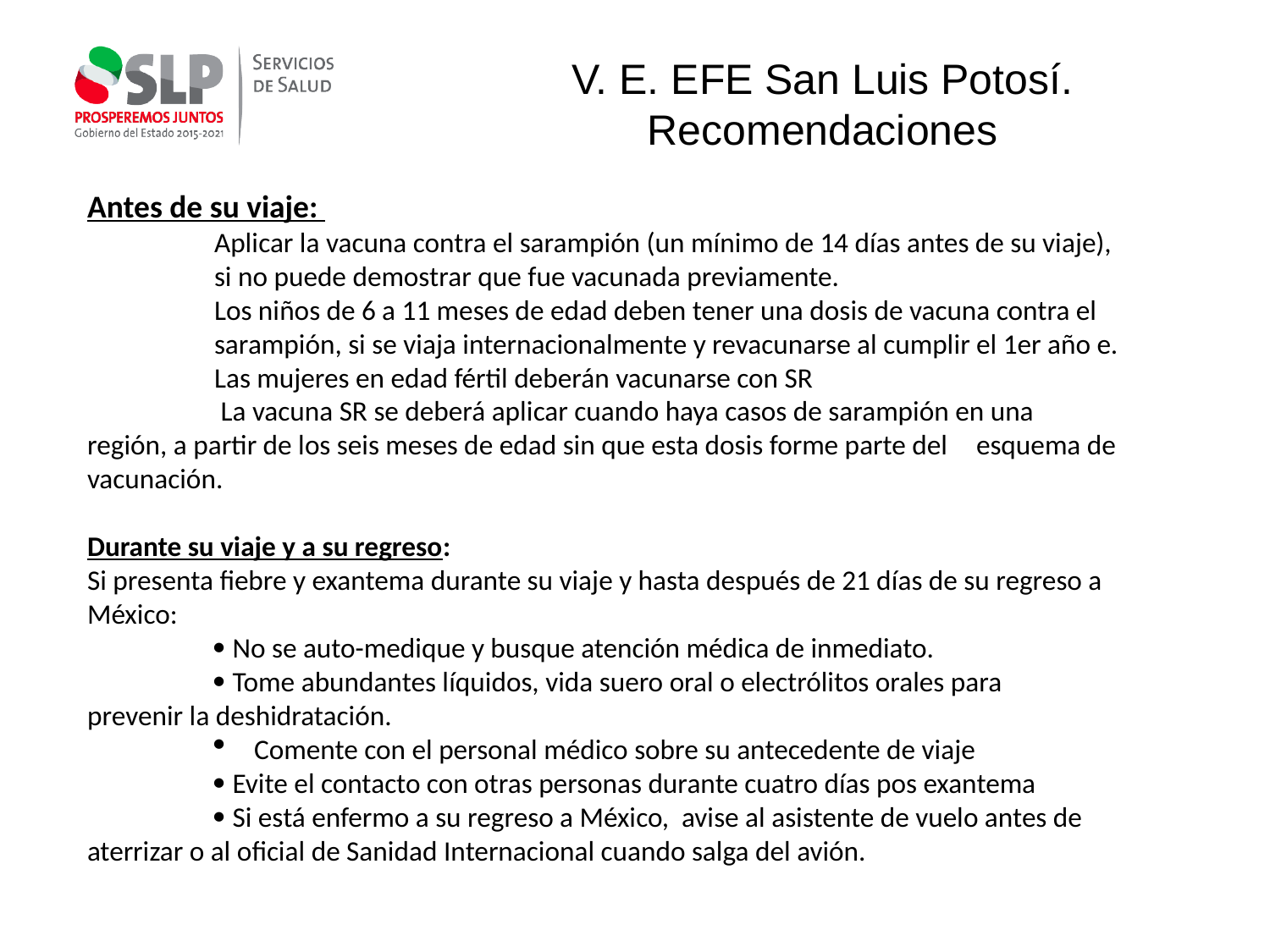

V. E. EFE San Luis Potosí.
Recomendaciones
Antes de su viaje:
	Aplicar la vacuna contra el sarampión (un mínimo de 14 días antes de su viaje), 	si no puede demostrar que fue vacunada previamente.
	Los niños de 6 a 11 meses de edad deben tener una dosis de vacuna contra el 	sarampión, si se viaja internacionalmente y revacunarse al cumplir el 1er año e.
	Las mujeres en edad fértil deberán vacunarse con SR
	 La vacuna SR se deberá aplicar cuando haya casos de sarampión en una 	región, a partir de los seis meses de edad sin que esta dosis forme parte del 	esquema de vacunación.

Durante su viaje y a su regreso:
Si presenta fiebre y exantema durante su viaje y hasta después de 21 días de su regreso a México:
	• No se auto-medique y busque atención médica de inmediato.
	• Tome abundantes líquidos, vida suero oral o electrólitos orales para 	prevenir la deshidratación.
Comente con el personal médico sobre su antecedente de viaje
	• Evite el contacto con otras personas durante cuatro días pos exantema
	• Si está enfermo a su regreso a México,  avise al asistente de vuelo antes de 	aterrizar o al oficial de Sanidad Internacional cuando salga del avión.